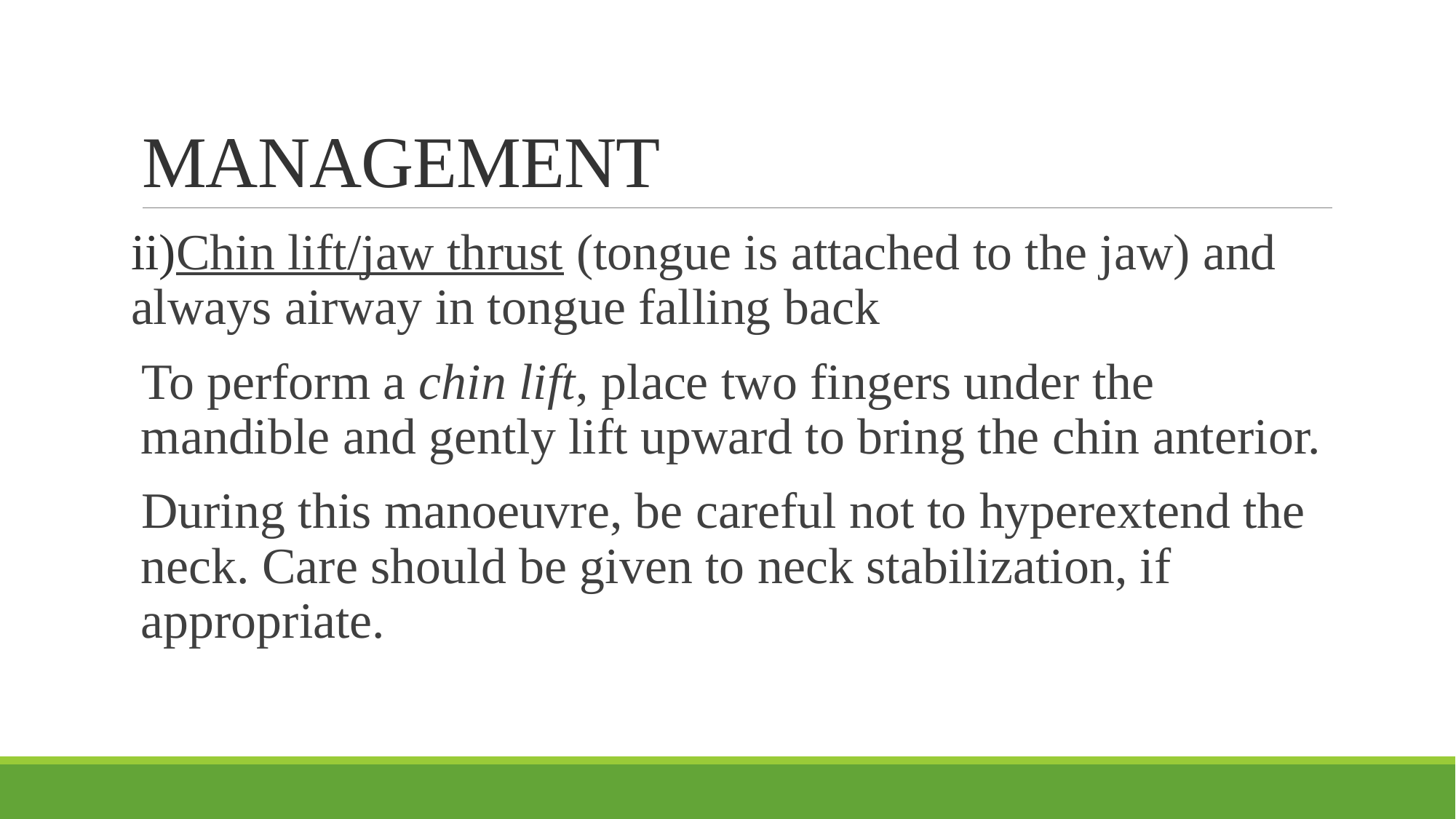

# MANAGEMENT
ii)Chin lift/jaw thrust (tongue is attached to the jaw) and always airway in tongue falling back
To perform a chin lift, place two fingers under the mandible and gently lift upward to bring the chin anterior.
During this manoeuvre, be careful not to hyperextend the neck. Care should be given to neck stabilization, if appropriate.